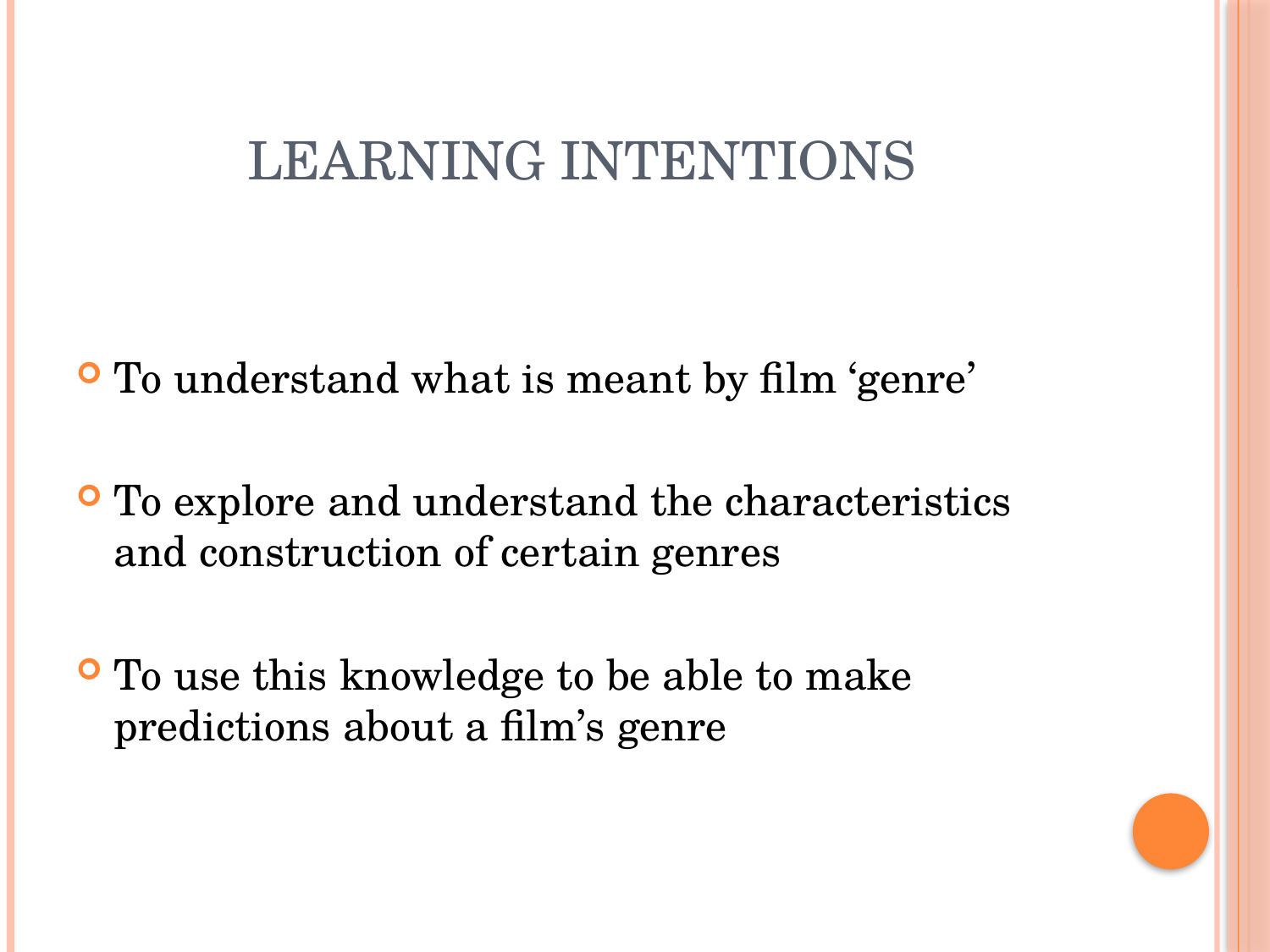

# Learning Intentions

To understand what is meant by film ‘genre’

To explore and understand the characteristics and construction of certain genres

To use this knowledge to be able to make predictions about a film’s genre